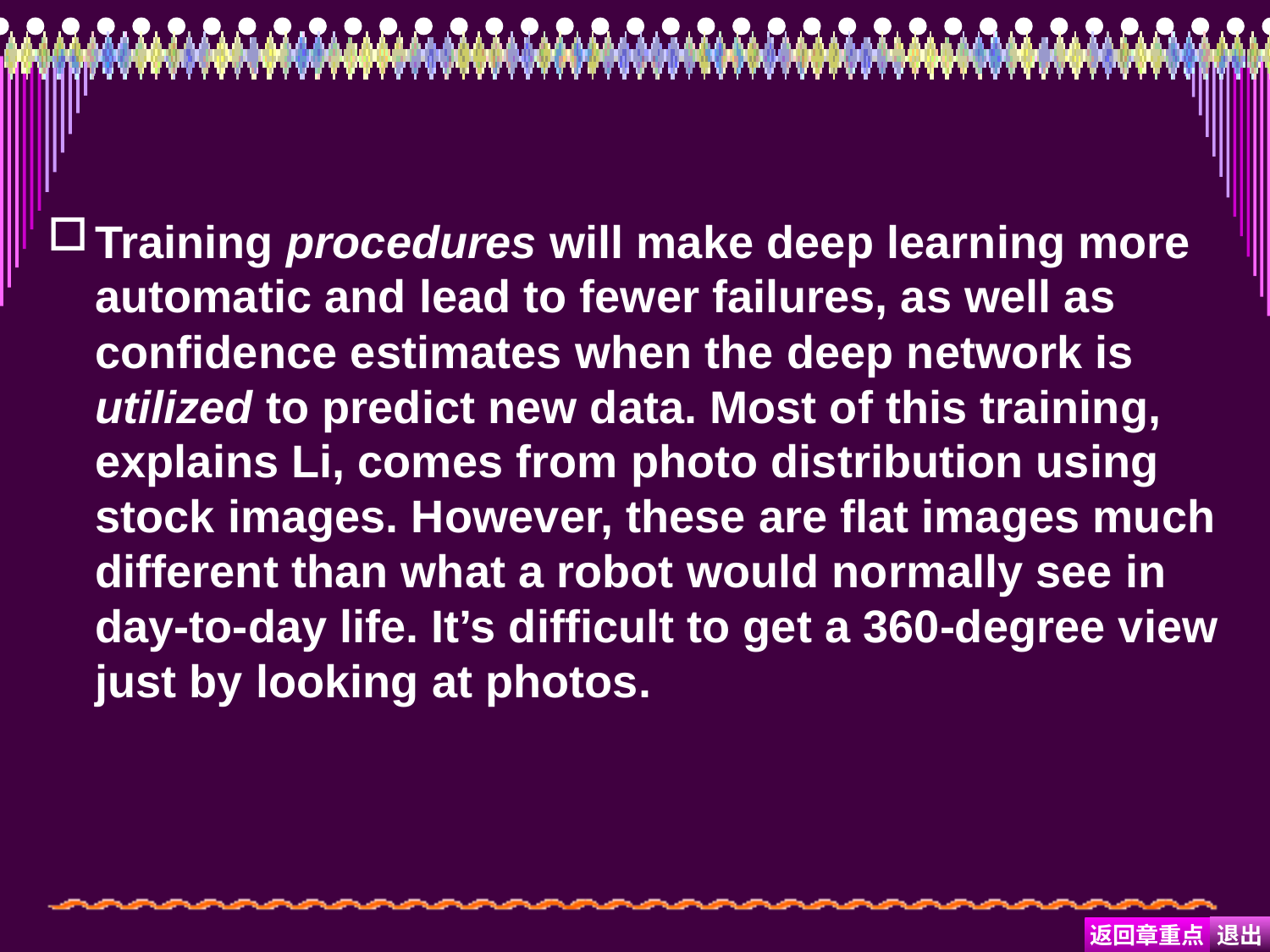

#
Training procedures will make deep learning more automatic and lead to fewer failures, as well as confidence estimates when the deep network is utilized to predict new data. Most of this training, explains Li, comes from photo distribution using stock images. However, these are flat images much different than what a robot would normally see in day-to-day life. It’s difficult to get a 360-degree view just by looking at photos.